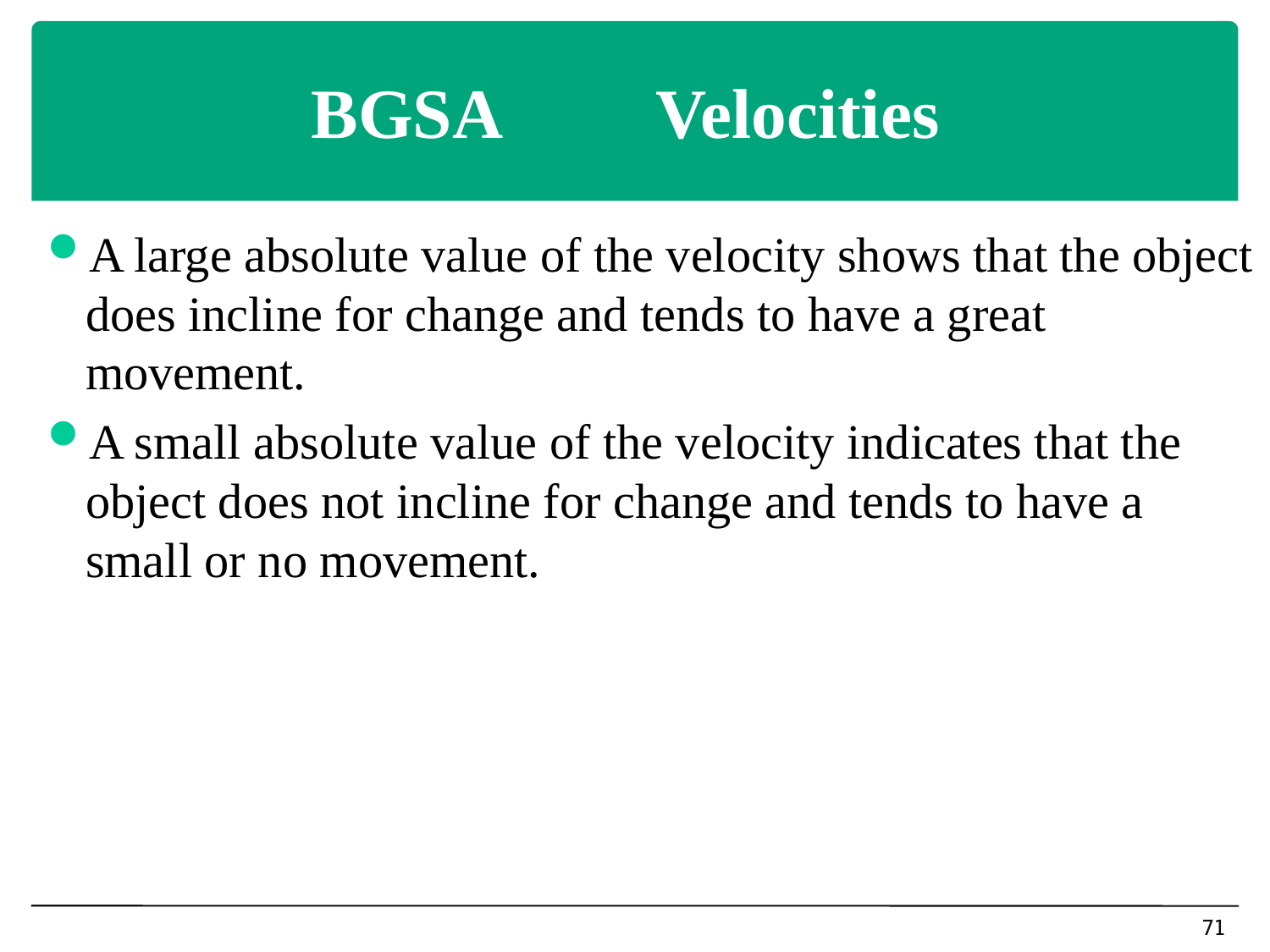

# BGSA         Velocities
A large absolute value of the velocity shows that the object does incline for change and tends to have a great movement.
A small absolute value of the velocity indicates that the object does not incline for change and tends to have a small or no movement.

71